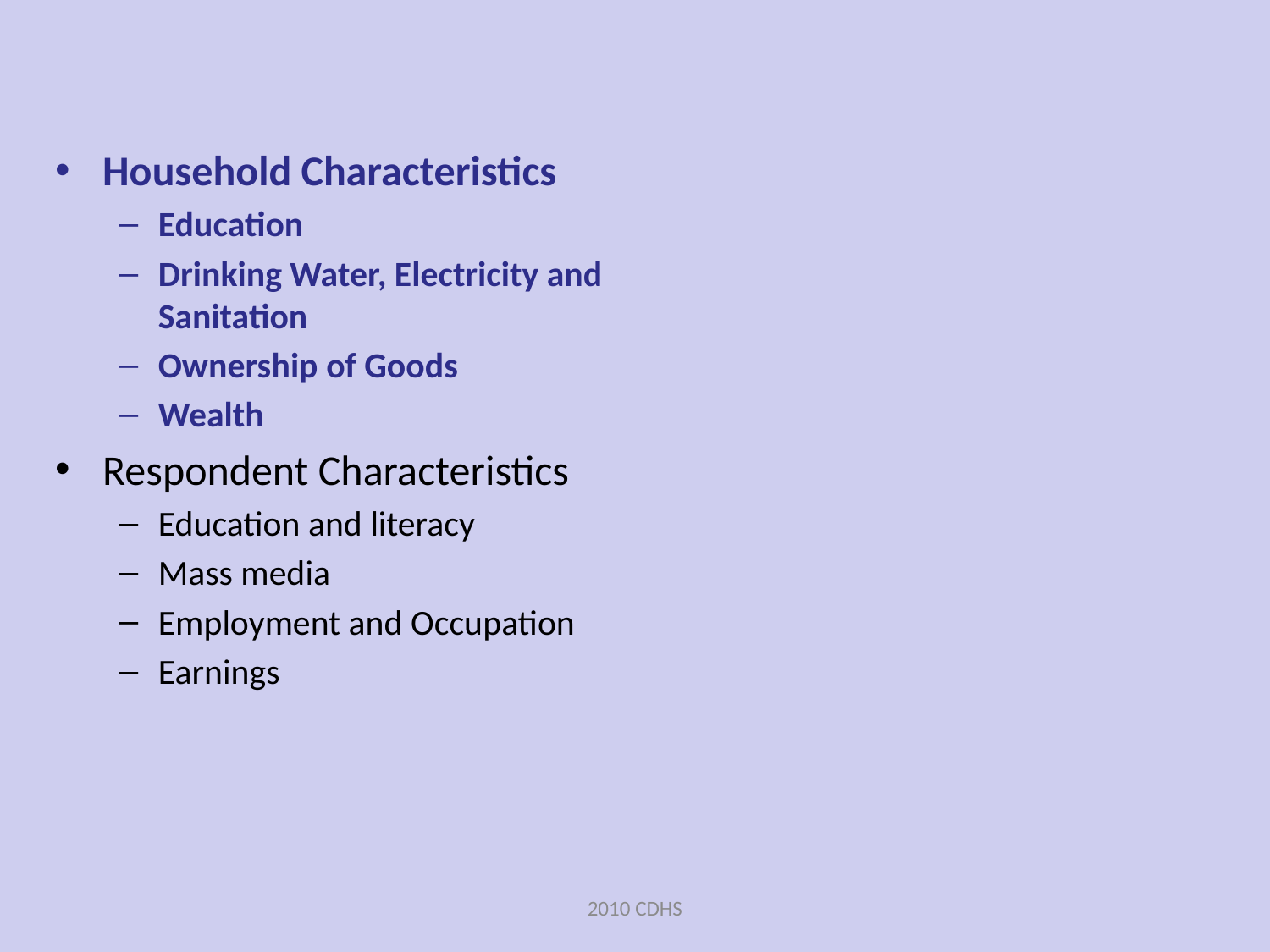

Household Characteristics
Education
Drinking Water, Electricity and Sanitation
Ownership of Goods
Wealth
Respondent Characteristics
Education and literacy
Mass media
Employment and Occupation
Earnings
2010 CDHS